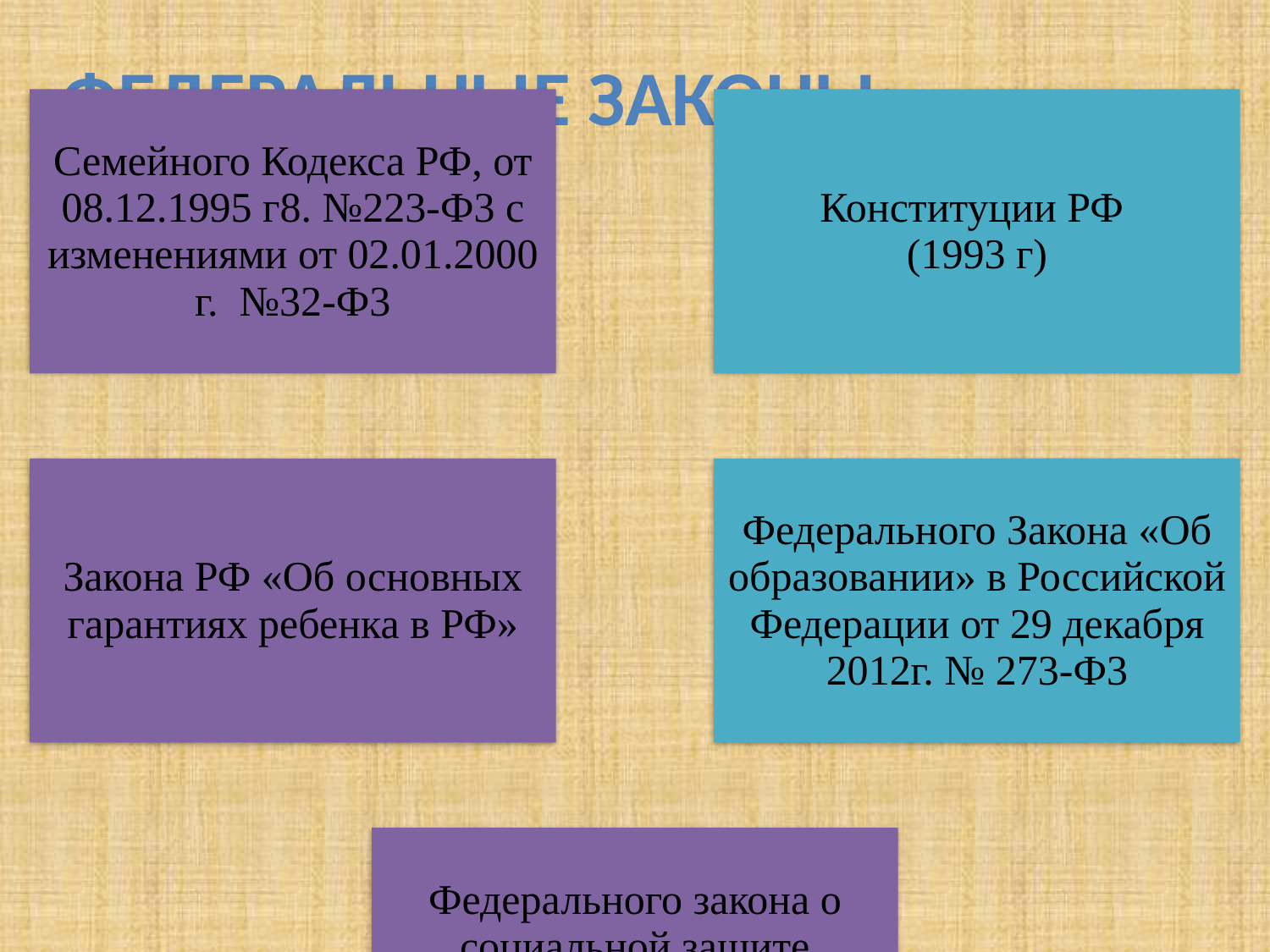

Федеральные законы:
Конституции РФ
(1993 г)
Семейного Кодекса РФ, от 08.12.1995 г8. №223-Ф3 с изменениями от 02.01.2000 г.  №32-Ф3
Закона РФ «Об основных гарантиях ребенка в РФ»
Федерального Закона «Об образовании» в Российской Федерации от 29 декабря 2012г. № 273-Ф3